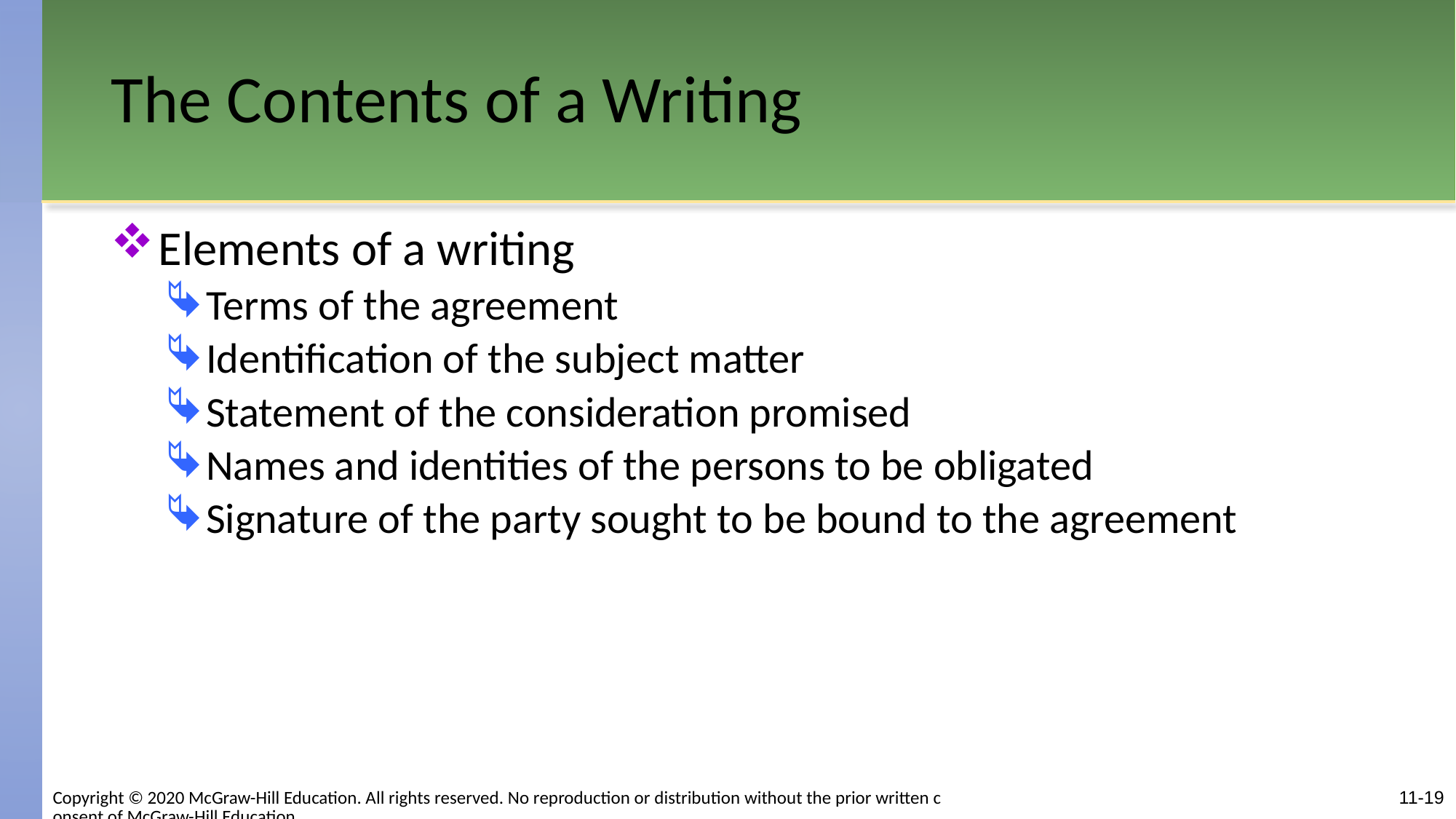

# The Contents of a Writing
Elements of a writing
Terms of the agreement
Identification of the subject matter
Statement of the consideration promised
Names and identities of the persons to be obligated
Signature of the party sought to be bound to the agreement

11-19
Copyright © 2020 McGraw-Hill Education. All rights reserved. No reproduction or distribution without the prior written consent of McGraw-Hill Education.